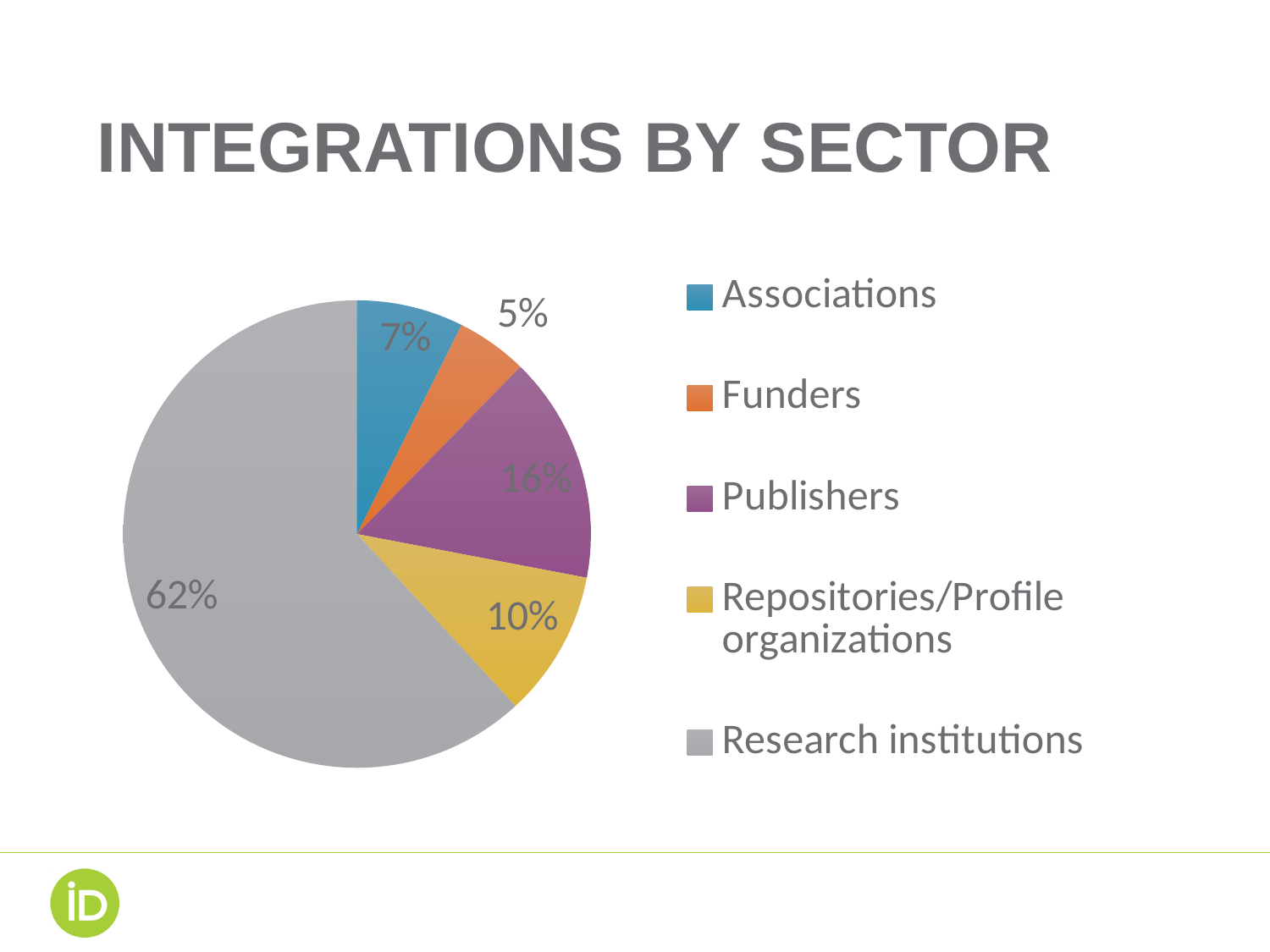

# Integrations by sector

### Chart

| Category |  |
|---|---|
| Associations | 24.0 |
| Funders | 16.0 |
| Publishers | 51.0 |
| Repositories/Profile organizations | 33.0 |
| Research institutions | 201.0 |